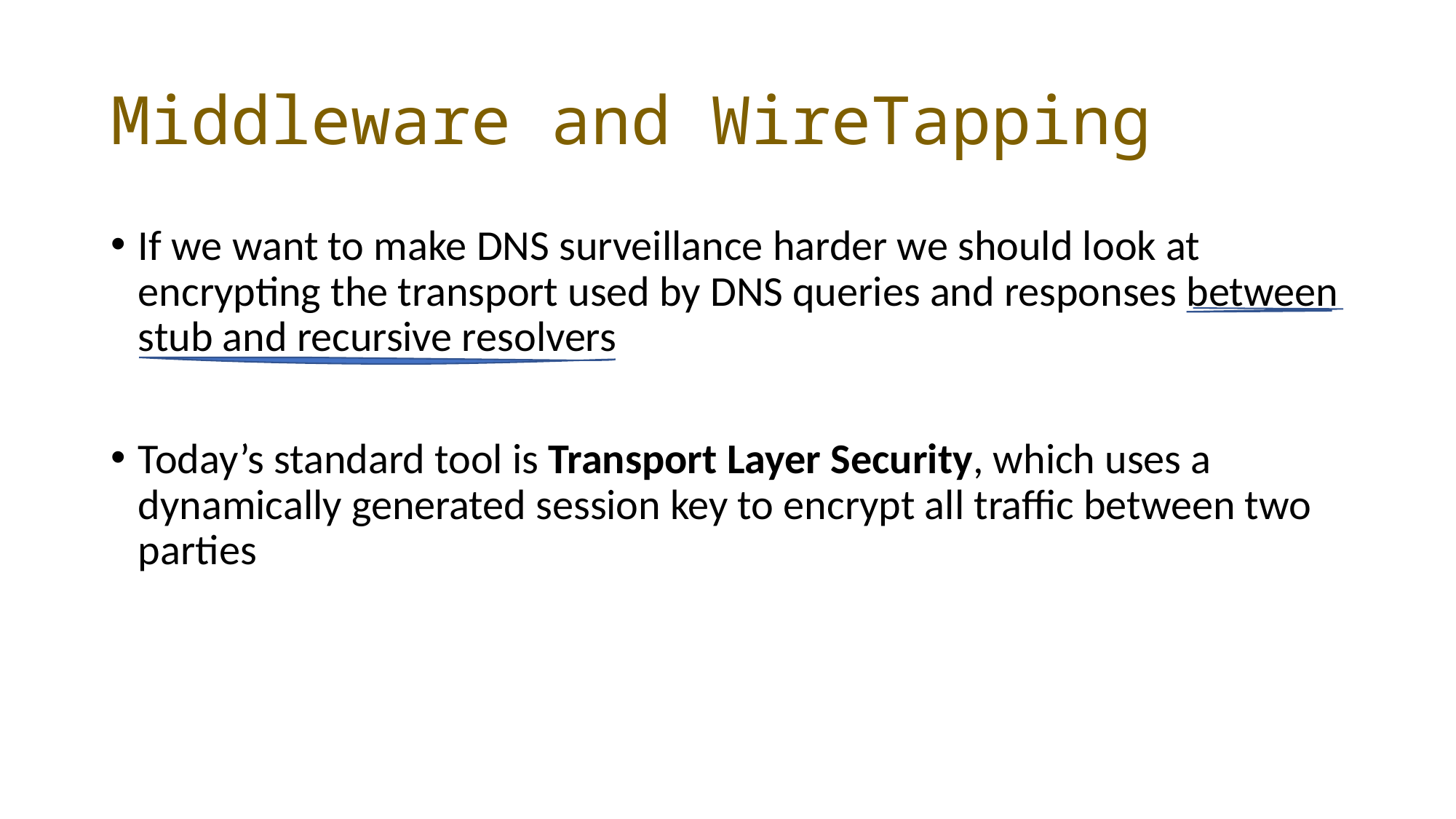

# Middleware and WireTapping
If we want to make DNS surveillance harder we should look at encrypting the transport used by DNS queries and responses between stub and recursive resolvers

Today’s standard tool is Transport Layer Security, which uses a dynamically generated session key to encrypt all traffic between two parties